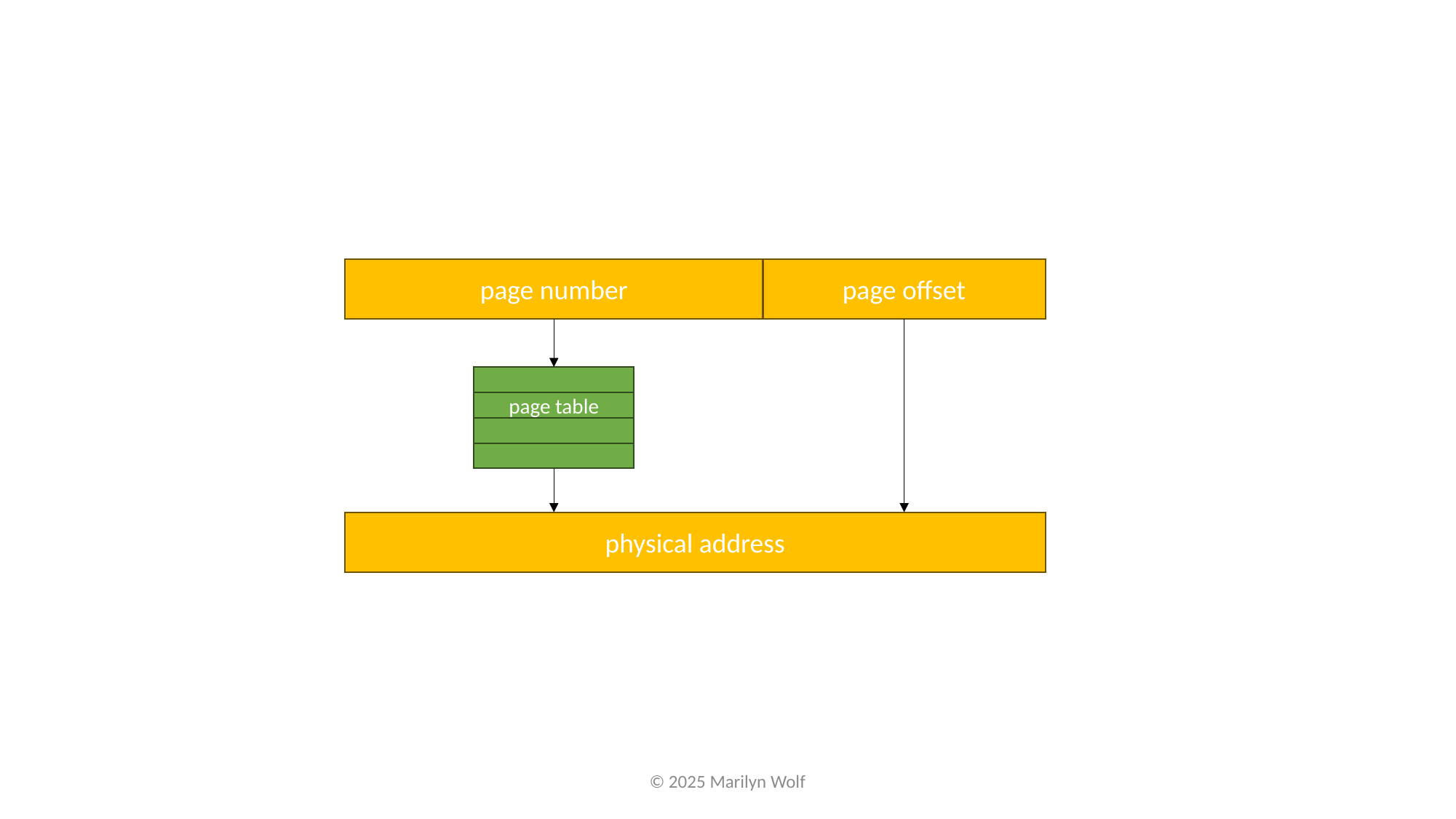

page number
page offset

page table

physical address
© 2025 Marilyn Wolf